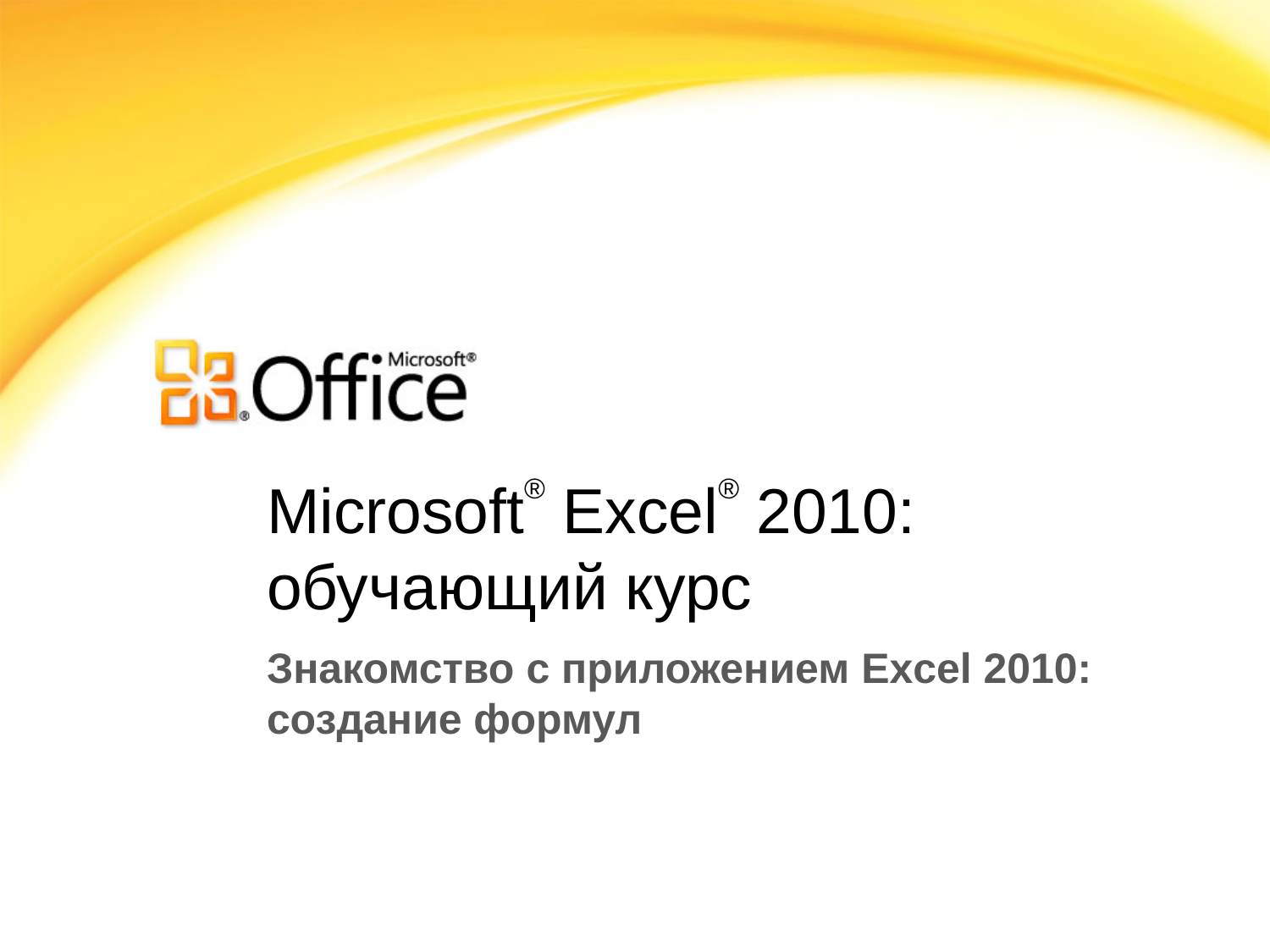

# Microsoft® Excel® 2010: обучающий курс
Знакомство с приложением Excel 2010:
создание формул